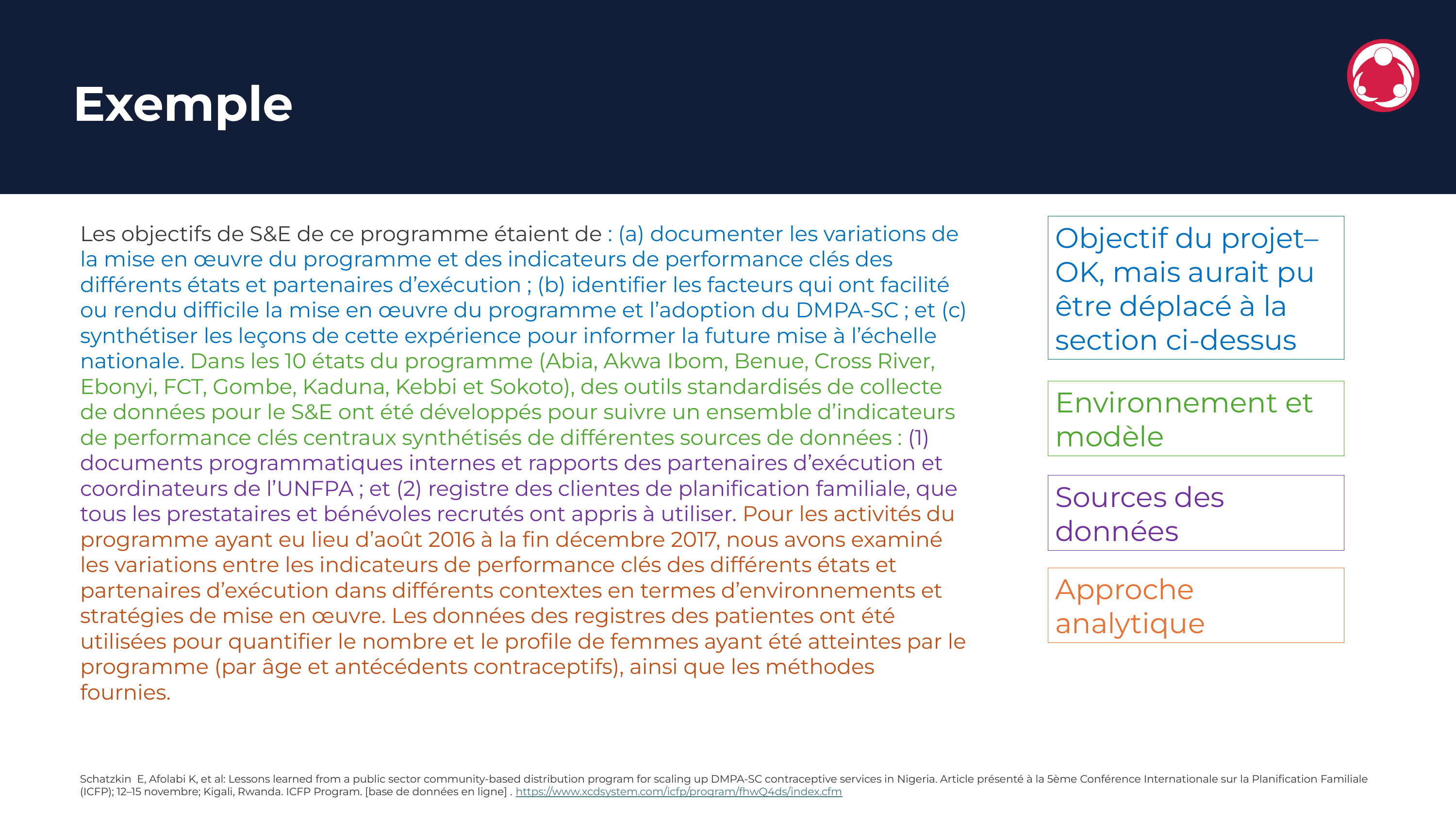

Exemple
Les objectifs de S&E de ce programme étaient de : (a) documenter les variations de la mise en œuvre du programme et des indicateurs de performance clés des différents états et partenaires d’exécution ; (b) identifier les facteurs qui ont facilité ou rendu difficile la mise en œuvre du programme et l’adoption du DMPA-SC ; et (c) synthétiser les leçons de cette expérience pour informer la future mise à l’échelle nationale. Dans les 10 états du programme (Abia, Akwa Ibom, Benue, Cross River, Ebonyi, FCT, Gombe, Kaduna, Kebbi et Sokoto), des outils standardisés de collecte de données pour le S&E ont été développés pour suivre un ensemble d’indicateurs de performance clés centraux synthétisés de différentes sources de données : (1) documents programmatiques internes et rapports des partenaires d’exécution et coordinateurs de l’UNFPA ; et (2) registre des clientes de planification familiale, que tous les prestataires et bénévoles recrutés ont appris à utiliser. Pour les activités du programme ayant eu lieu d’août 2016 à la fin décembre 2017, nous avons examiné les variations entre les indicateurs de performance clés des différents états et partenaires d’exécution dans différents contextes en termes d’environnements et stratégies de mise en œuvre. Les données des registres des patientes ont été utilisées pour quantifier le nombre et le profile de femmes ayant été atteintes par le programme (par âge et antécédents contraceptifs), ainsi que les méthodes fournies.
Objectif du projet– OK, mais aurait pu être déplacé à la section ci-dessus
Environnement et modèle
Sources des données
Approche analytique
Schatzkin  E, Afolabi K, et al: Lessons learned from a public sector community-based distribution program for scaling up DMPA-SC contraceptive services in Nigeria. Article présenté à la 5ème Conférence Internationale sur la Planification Familiale (ICFP); 12–15 novembre; Kigali, Rwanda. ICFP Program. [base de données en ligne] . https://www.xcdsystem.com/icfp/program/fhwQ4ds/index.cfm